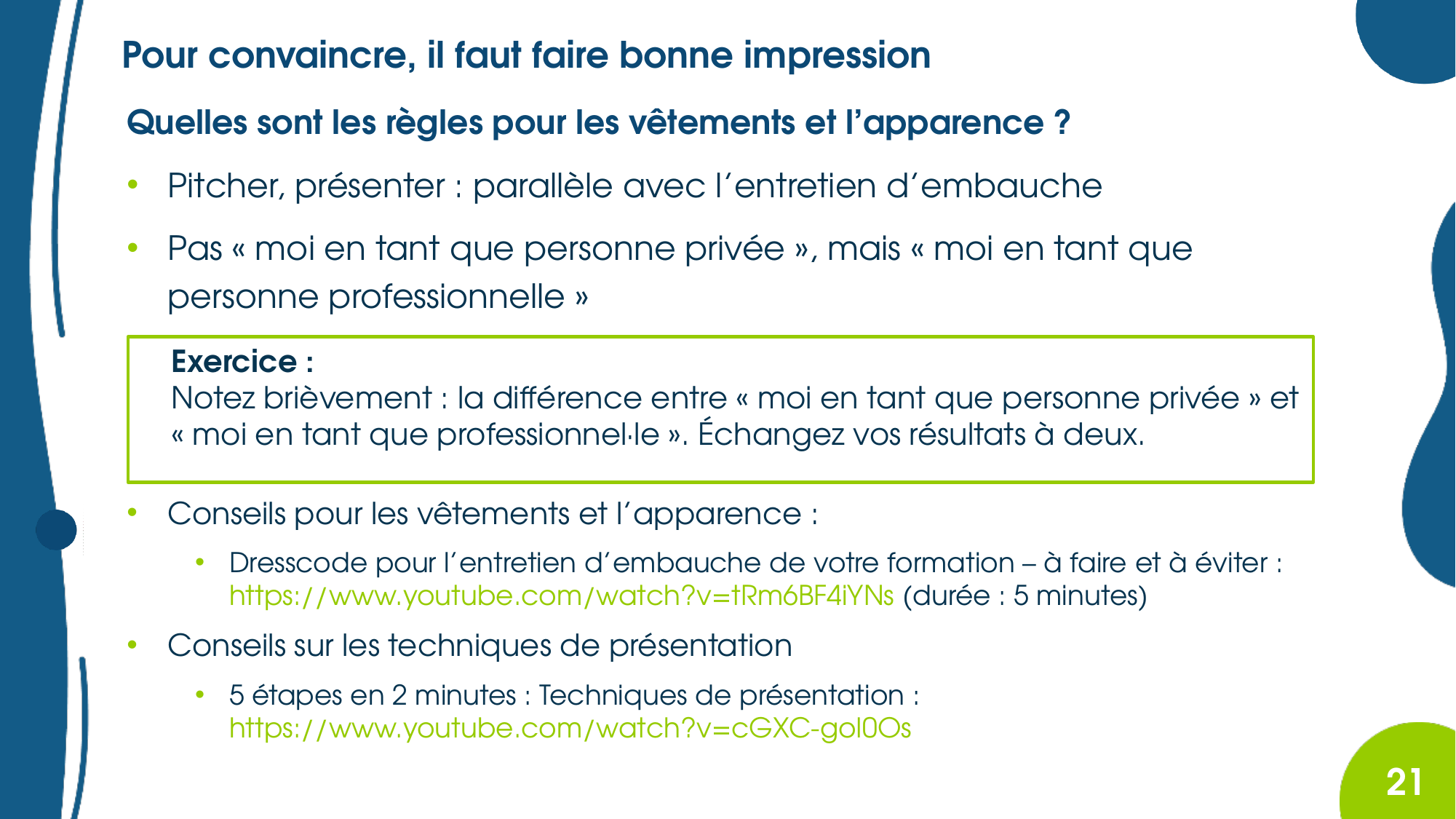

Pour convaincre, il faut faire bonne impression
Quelles sont les règles pour les vêtements et l’apparence ?
Pitcher, présenter : parallèle avec l’entretien d’embauche
Pas « moi en tant que personne privée », mais « moi en tant que personne professionnelle »

Conseils pour les vêtements et l’apparence :
Dresscode pour l’entretien d’embauche de votre formation – à faire et à éviter : https://www.youtube.com/watch?v=tRm6BF4iYNs (durée : 5 minutes)
Conseils sur les techniques de présentation
5 étapes en 2 minutes : Techniques de présentation : https://www.youtube.com/watch?v=cGXC-goI0Os

Exercice :
Notez brièvement : la différence entre « moi en tant que personne privée » et « moi en tant que professionnel·le ». Échangez vos résultats à deux.
21